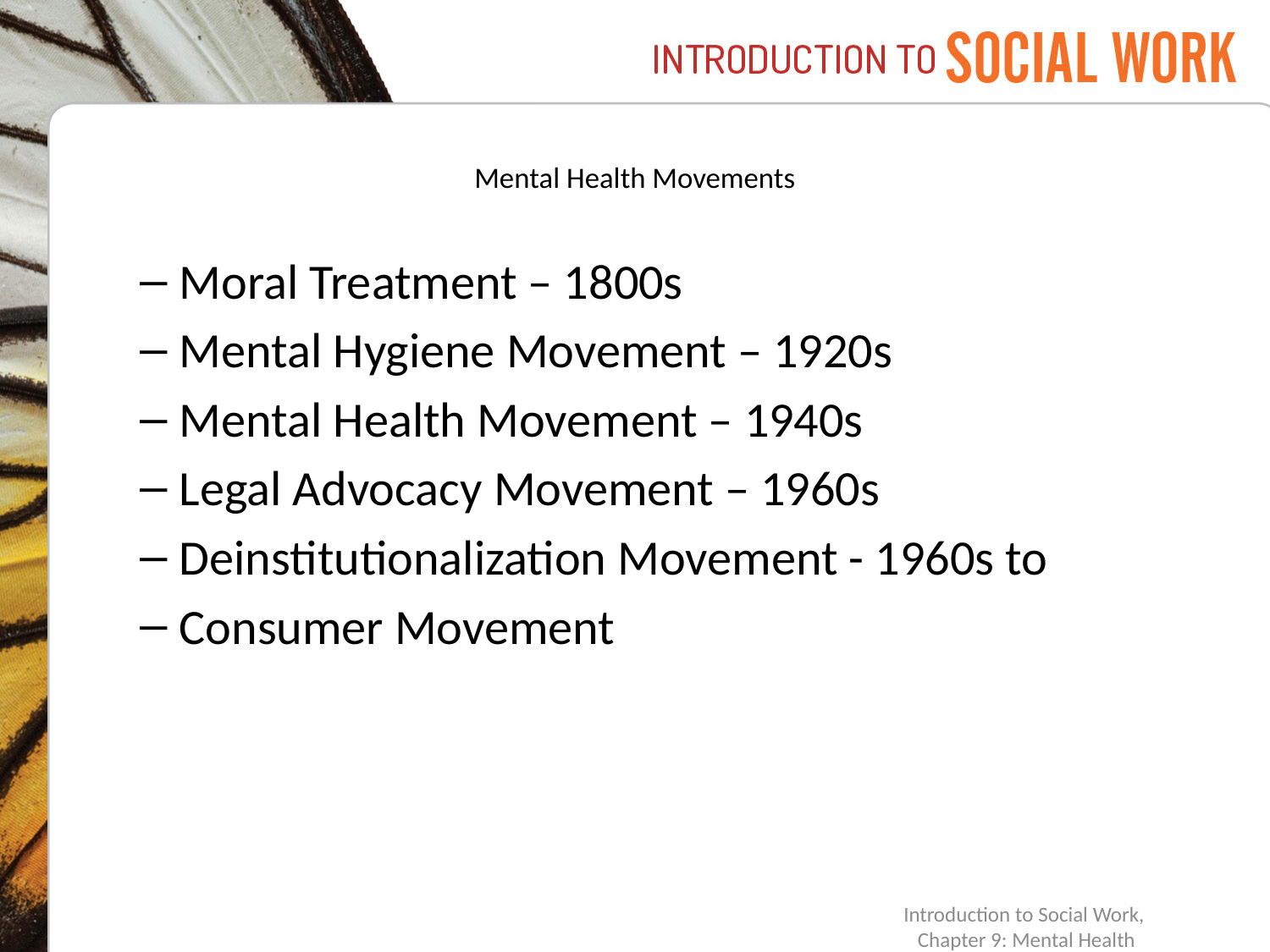

# Mental Health Movements
Moral Treatment – 1800s
Mental Hygiene Movement – 1920s
Mental Health Movement – 1940s
Legal Advocacy Movement – 1960s
Deinstitutionalization Movement - 1960s to
Consumer Movement
Introduction to Social Work,
Chapter 9: Mental Health